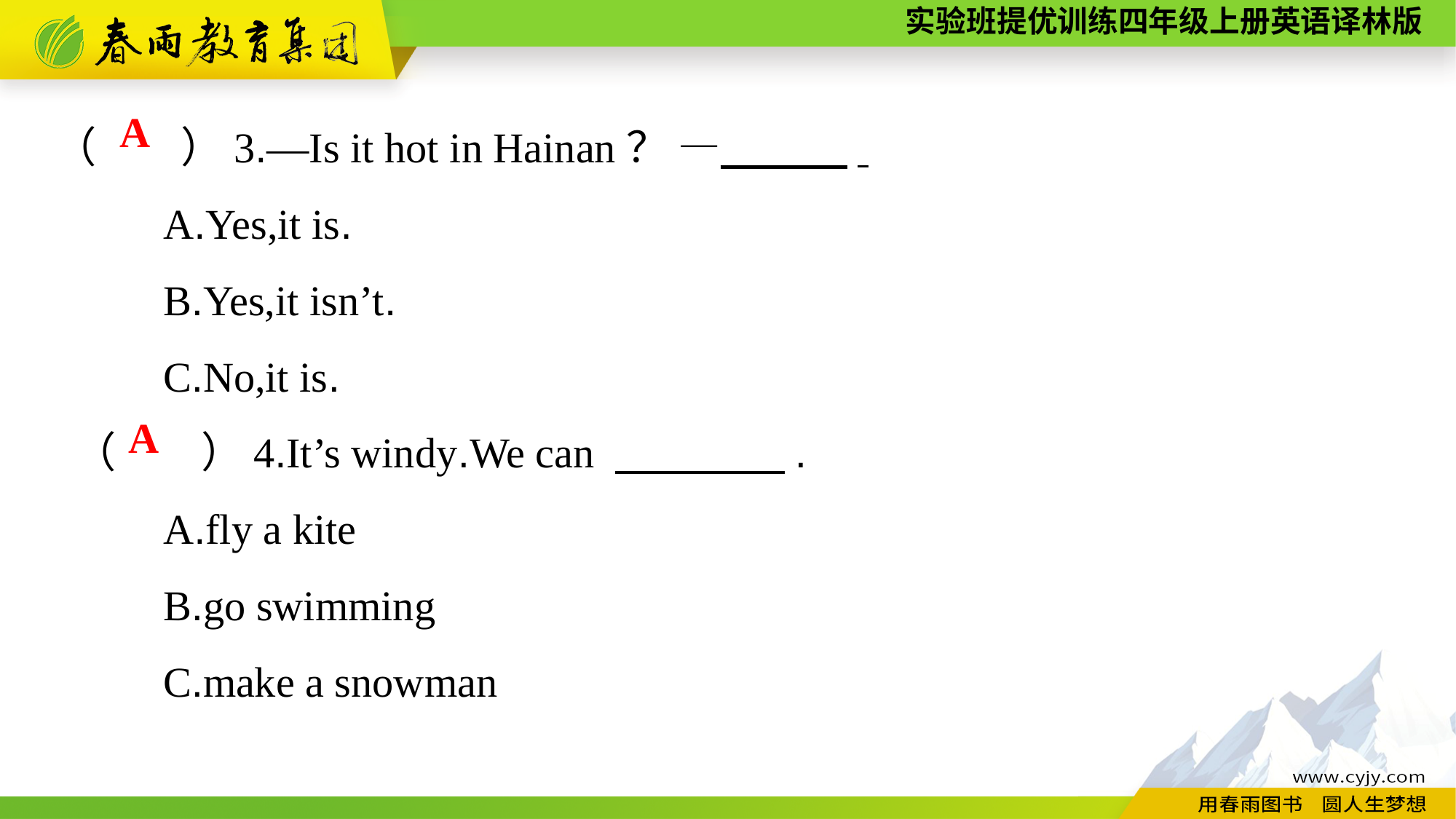

（　　）3.—Is it hot in Hainan？ —　　　.
	A.Yes,it is.
	B.Yes,it isn’t.
	C.No,it is.
A
 （　　）4.It’s windy.We can 　　　　.
	A.fly a kite
	B.go swimming
	C.make a snowman
A